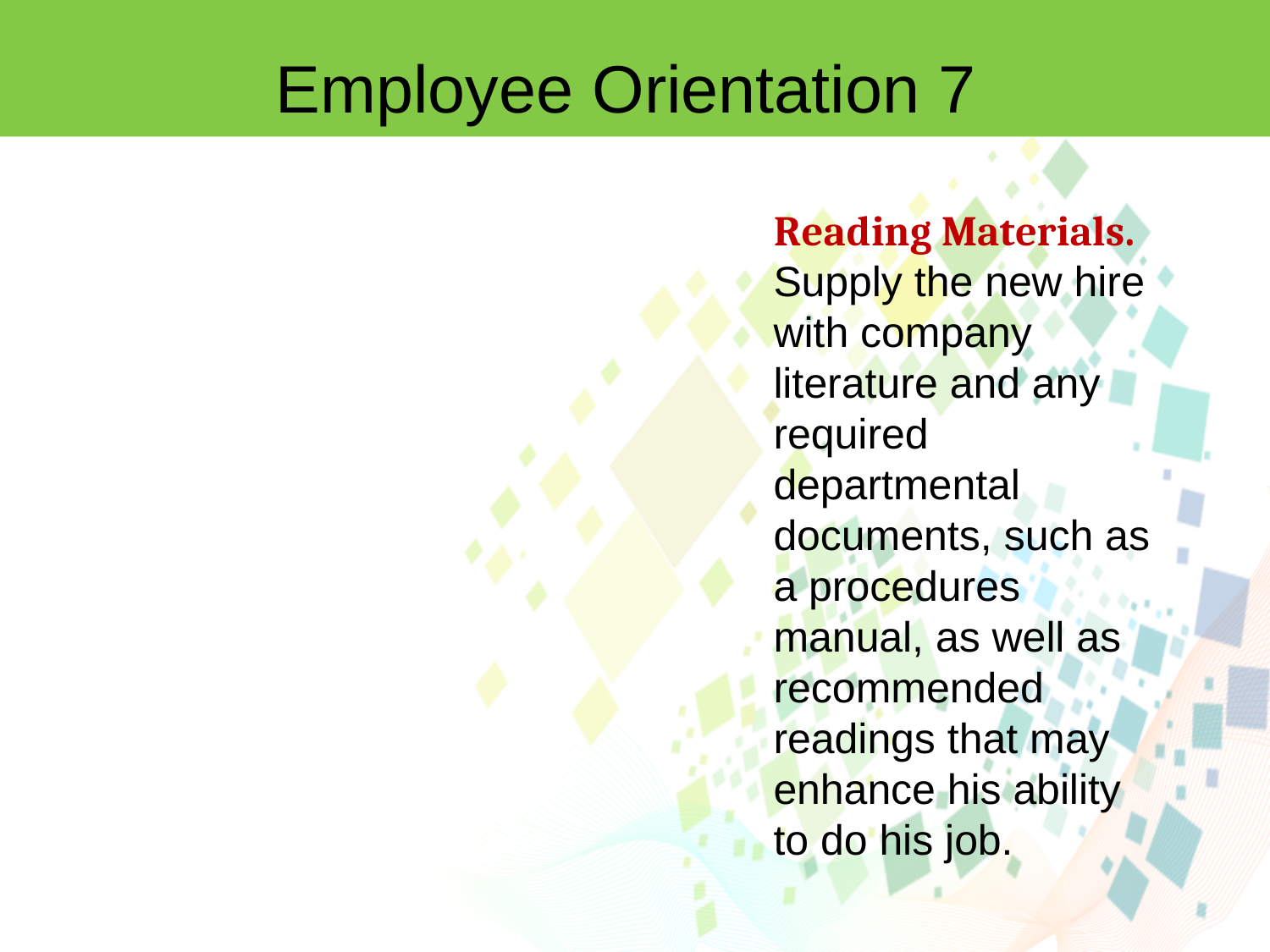

Employee Orientation 7
Reading Materials.
Supply the new hire with company literature and any required departmental documents, such as a procedures manual, as well as recommended
readings that may enhance his ability to do his job.